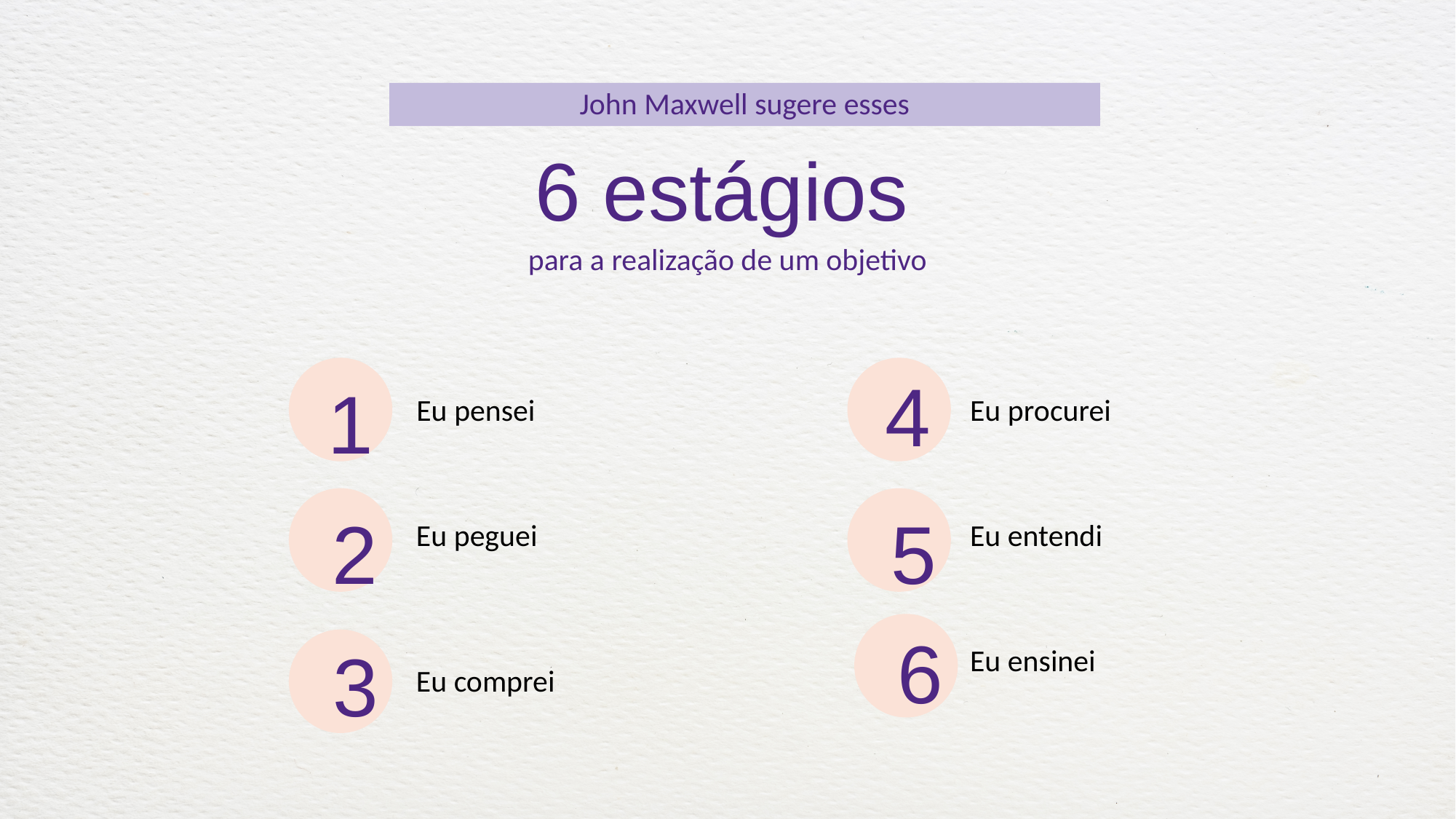

John Maxwell sugere esses
6 estágios
para a realização de um objetivo

4
1
Eu pensei
Eu procurei

2
5
Eu peguei
Eu entendi

6

3
Eu ensinei
Eu comprei